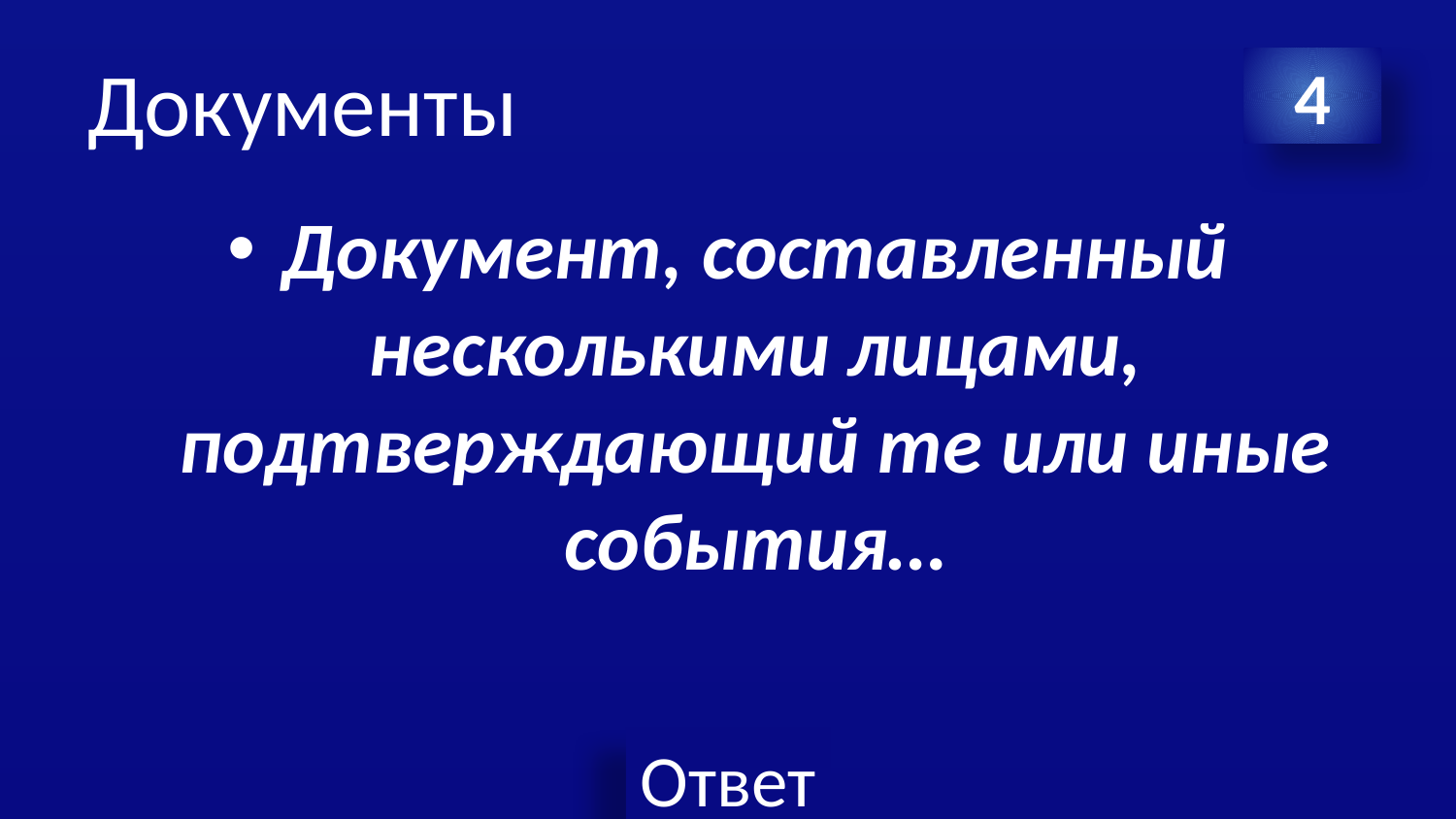

# Документы
4
Документ, составленный несколькими лицами, подтверждающий те или иные события…